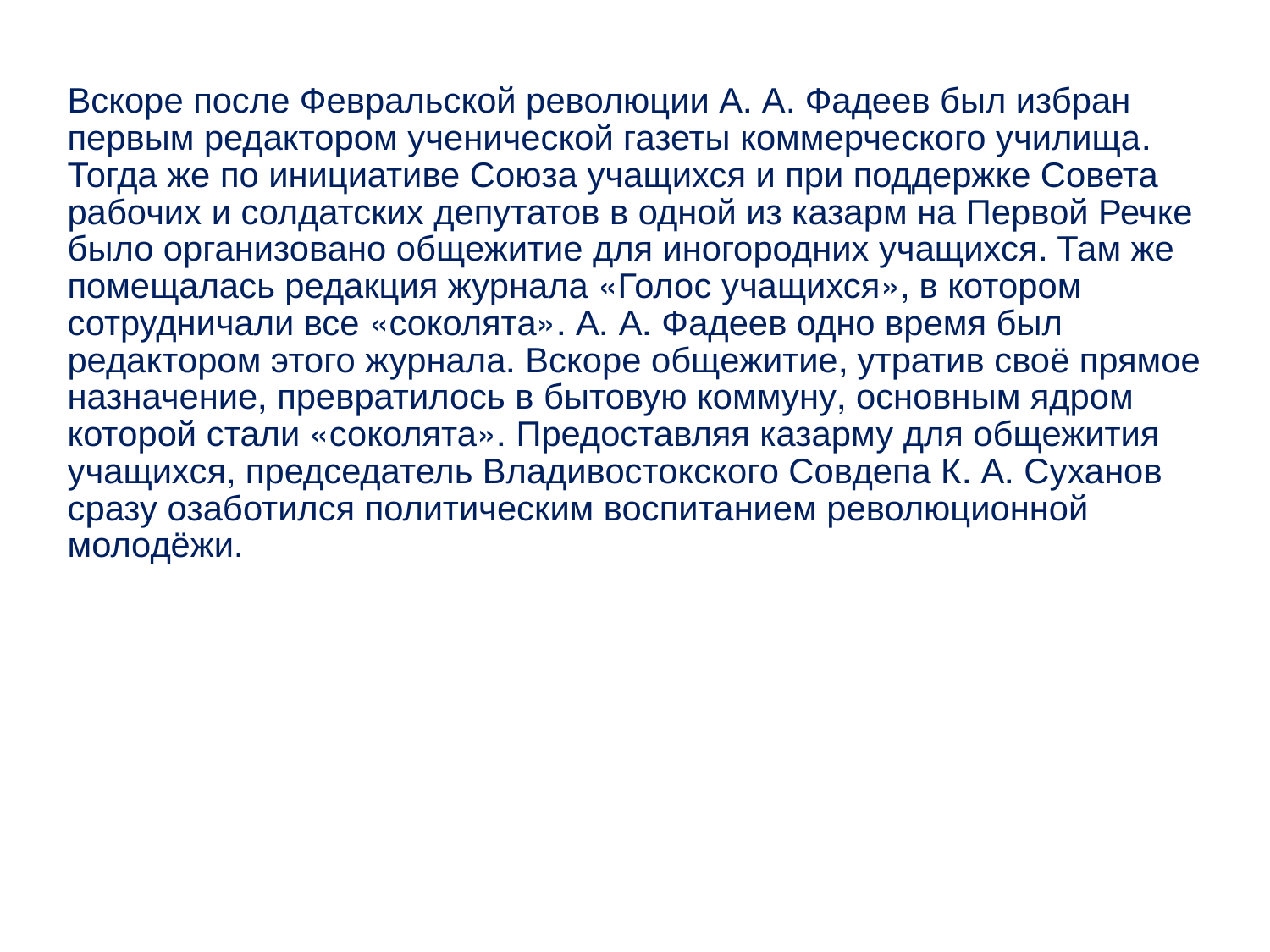

Вскоре после Февральской революции А. А. Фадеев был избран первым редактором ученической газеты коммерческого училища. Тогда же по инициативе Союза учащихся и при поддержке Совета рабочих и солдатских депутатов в одной из казарм на Первой Речке было организовано общежитие для иногородних учащихся. Там же помещалась редакция журнала «Голос учащихся», в котором сотрудничали все «соколята». А. А. Фадеев одно время был редактором этого журнала. Вскоре общежитие, утратив своё прямое назначение, превратилось в бытовую коммуну, основным ядром которой стали «соколята». Предоставляя казарму для общежития учащихся, председатель Владивостокского Совдепа К. А. Суханов сразу озаботился политическим воспитанием революционной молодёжи.